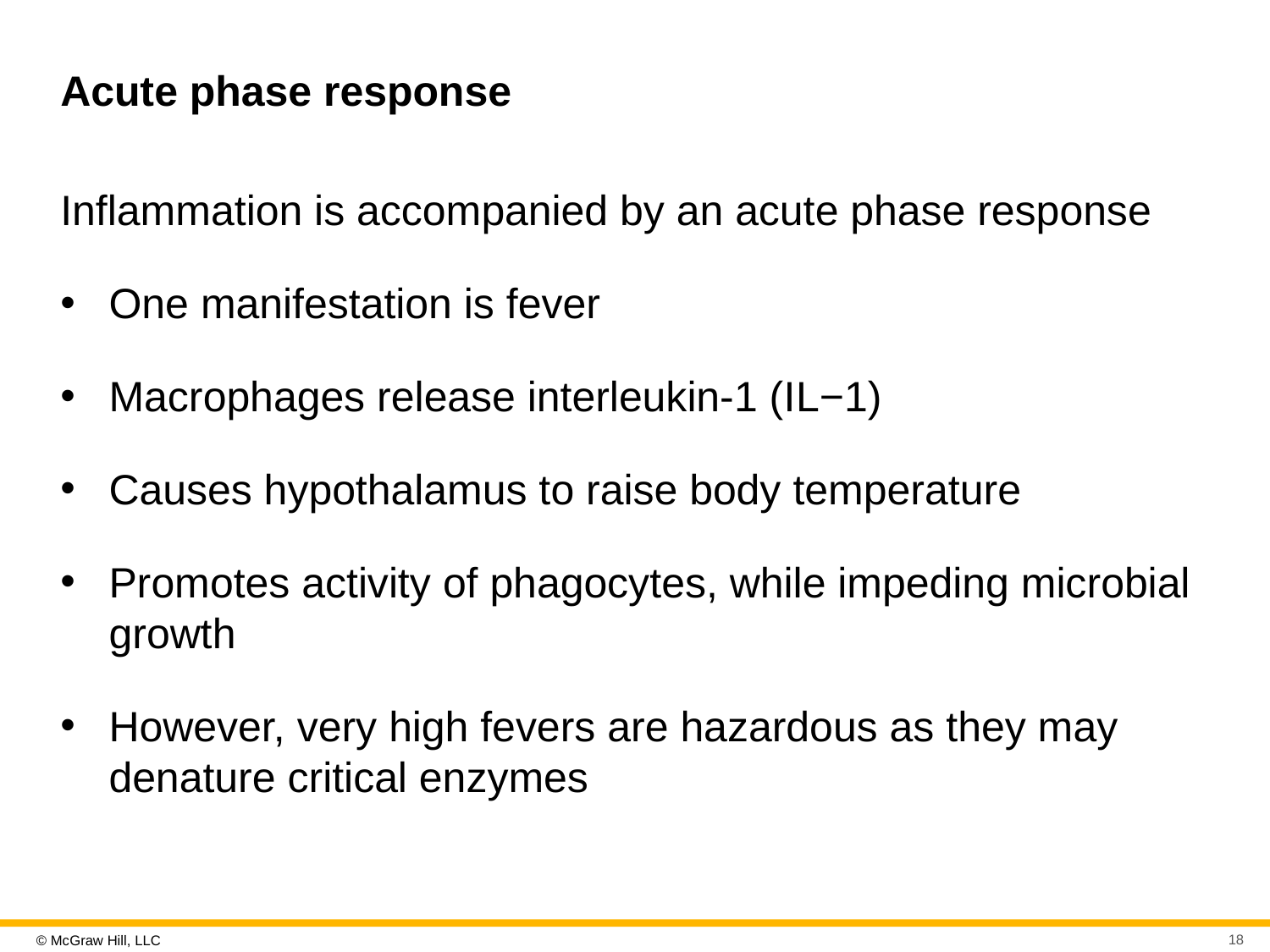

# Acute phase response
Inflammation is accompanied by an acute phase response
One manifestation is fever
Macrophages release interleukin-1 (I L−1)
Causes hypothalamus to raise body temperature
Promotes activity of phagocytes, while impeding microbial growth
However, very high fevers are hazardous as they may denature critical enzymes
18